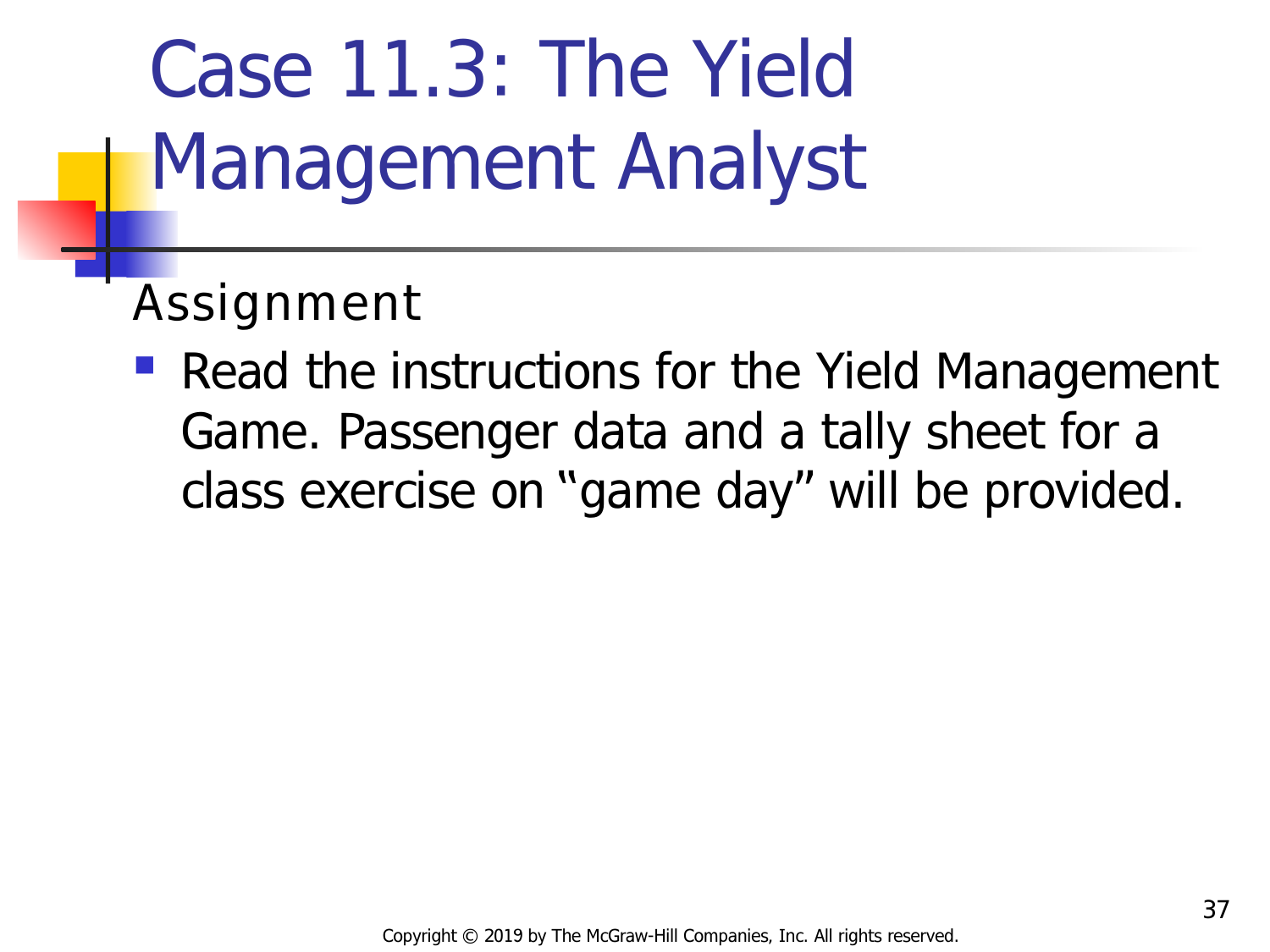

# Case 11.3: The Yield Management Analyst
Assignment
Read the instructions for the Yield Management Game. Passenger data and a tally sheet for a class exercise on “game day” will be provided.
37
Copyright © 2019 by The McGraw-Hill Companies, Inc. All rights reserved.